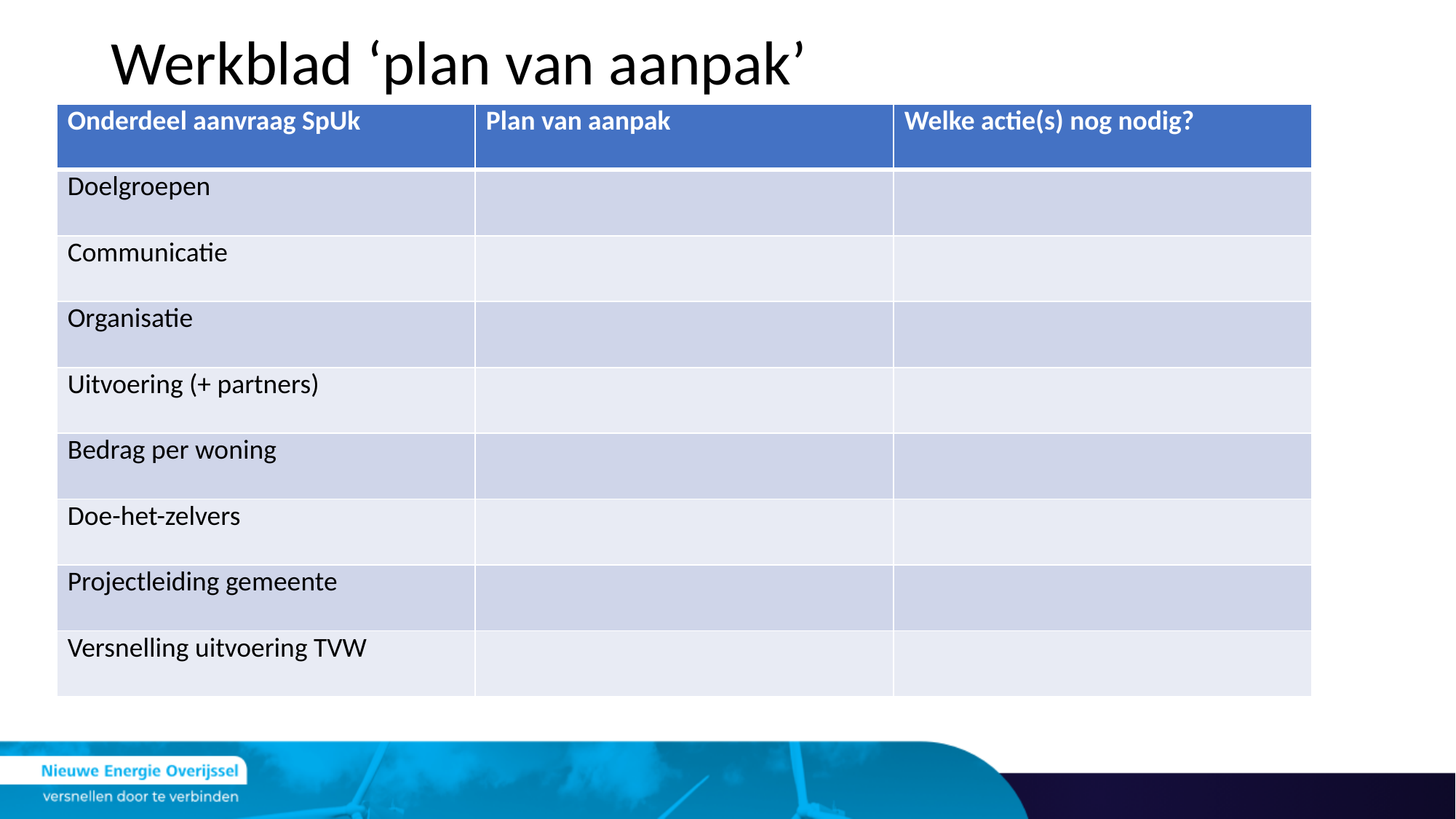

# Werkblad ‘plan van aanpak’
| Onderdeel aanvraag SpUk | Plan van aanpak | Welke actie(s) nog nodig? |
| --- | --- | --- |
| Doelgroepen |  |  |
| Communicatie |  |  |
| Organisatie |  |  |
| Uitvoering (+ partners) |  |  |
| Bedrag per woning |  |  |
| Doe-het-zelvers |  |  |
| Projectleiding gemeente |  |  |
| Versnelling uitvoering TVW |  |  |